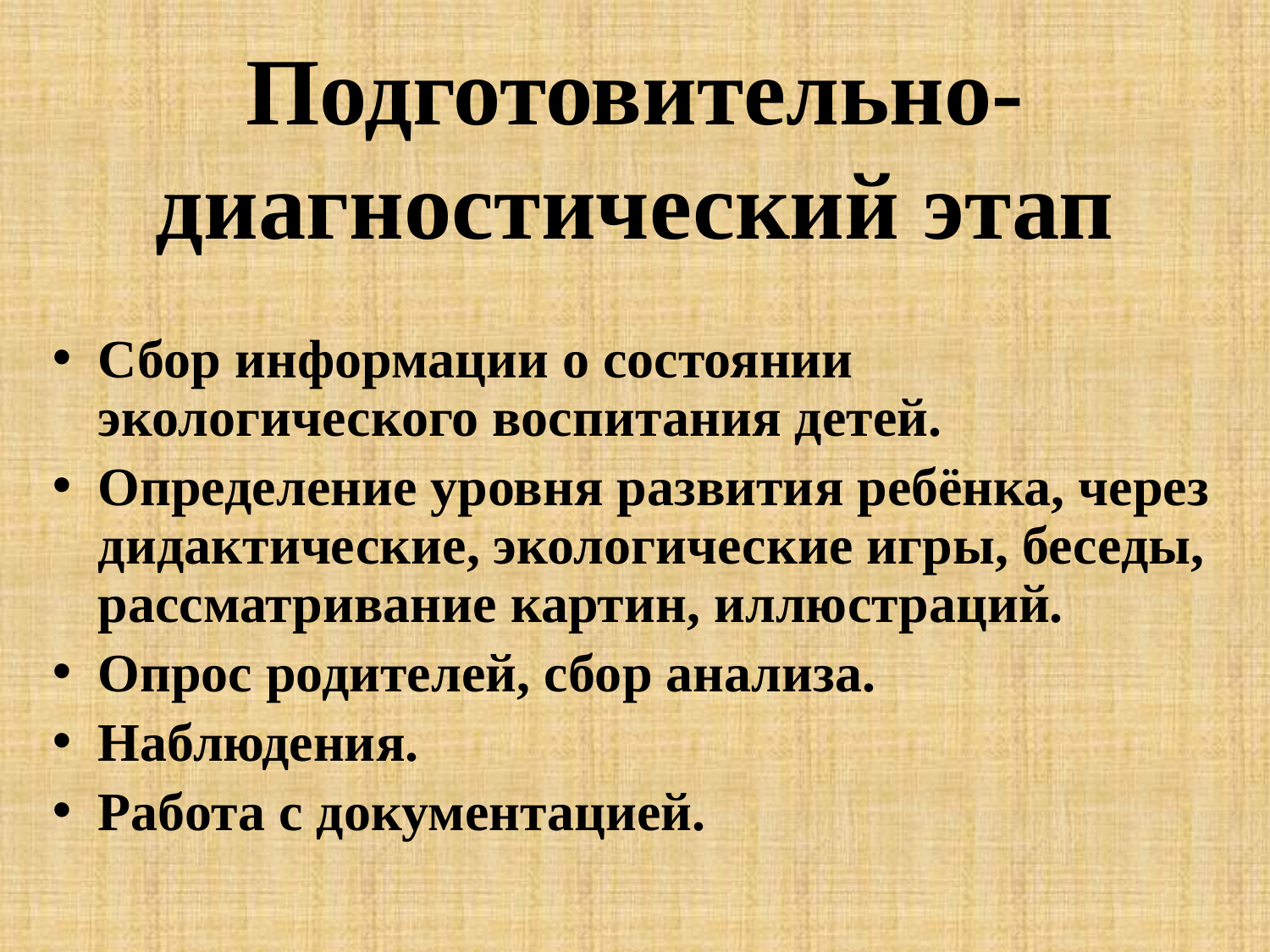

# Подготовительно-диагностический этап

Сбор информации о состоянии экологического воспитания детей.
Определение уровня развития ребёнка, через дидактические, экологические игры, беседы, рассматривание картин, иллюстраций.
Опрос родителей, сбор анализа.
Наблюдения.
Работа с документацией.